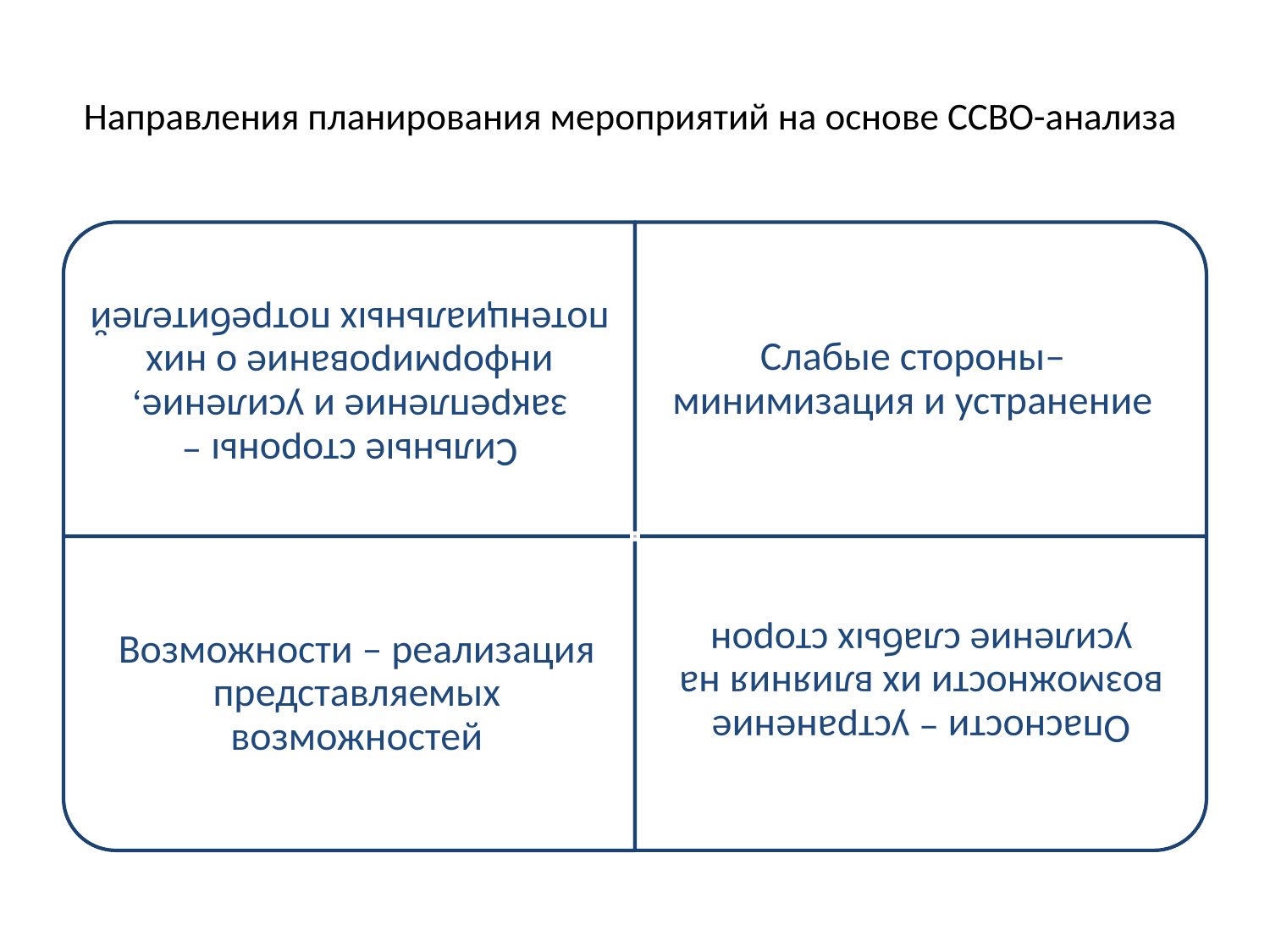

# Направления планирования мероприятий на основе ССВО-анализа
Сильные стороны – закрепление и усиление, информирование о них потенциальных потребителей
Слабые стороны– минимизация и устранение
Возможности – реализация представляемых возможностей
Опасности – устранение возможности их влияния на усиление слабых сторон